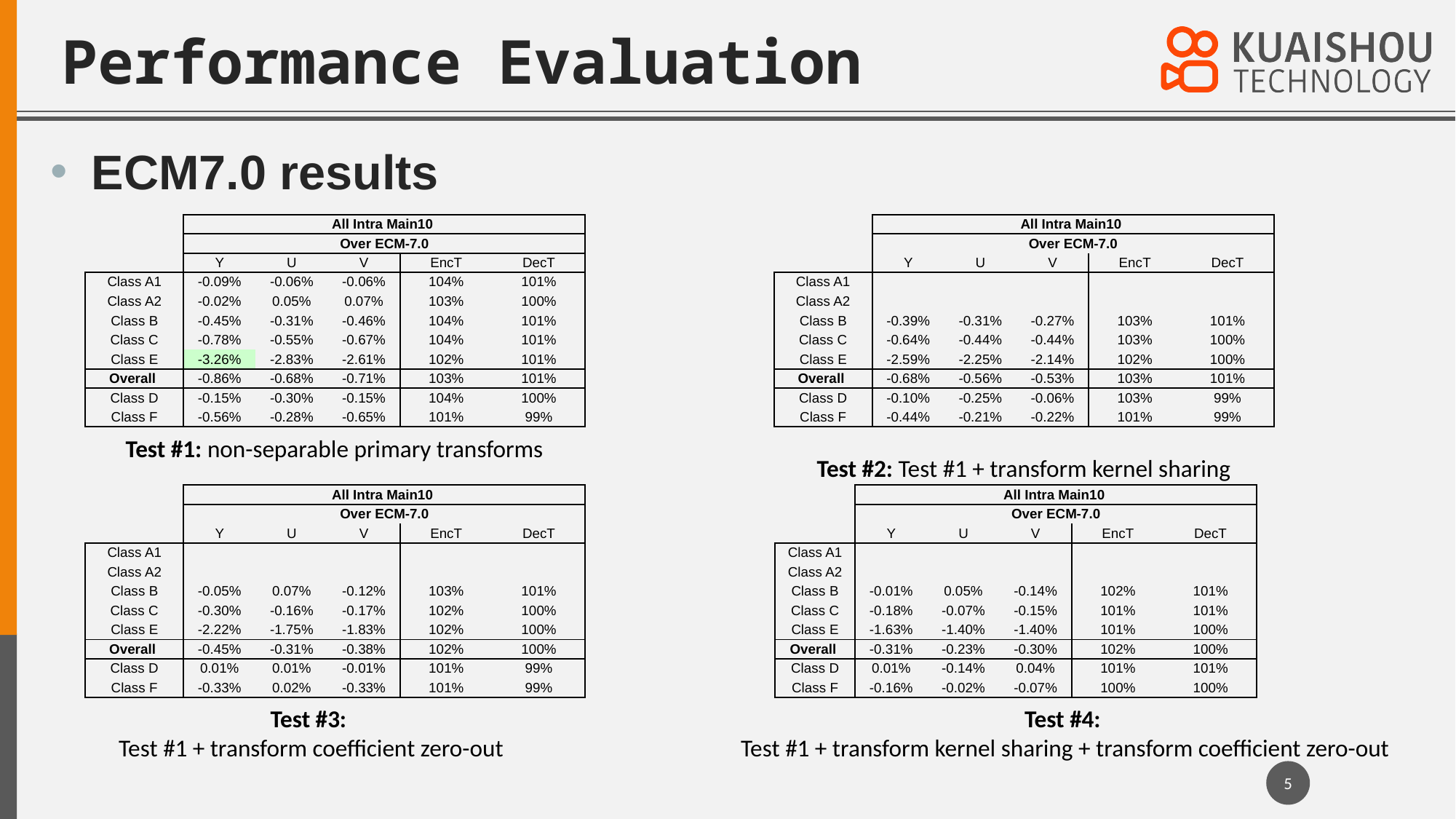

# Performance Evaluation
 ECM7.0 results

|  | All Intra Main10 |  |  |  |  |
| --- | --- | --- | --- | --- | --- |
|  | Over ECM-7.0 |  |  |  |  |
|  | Y | U | V | EncT | DecT |
| Class A1 |  |  |  |  |  |
| Class A2 |  |  |  |  |  |
| Class B | -0.39% | -0.31% | -0.27% | 103% | 101% |
| Class C | -0.64% | -0.44% | -0.44% | 103% | 100% |
| Class E | -2.59% | -2.25% | -2.14% | 102% | 100% |
| Overall | -0.68% | -0.56% | -0.53% | 103% | 101% |
| Class D | -0.10% | -0.25% | -0.06% | 103% | 99% |
| Class F | -0.44% | -0.21% | -0.22% | 101% | 99% |
|  | All Intra Main10 |  |  |  |  |
| --- | --- | --- | --- | --- | --- |
|  | Over ECM-7.0 |  |  |  |  |
|  | Y | U | V | EncT | DecT |
| Class A1 | -0.09% | -0.06% | -0.06% | 104% | 101% |
| Class A2 | -0.02% | 0.05% | 0.07% | 103% | 100% |
| Class B | -0.45% | -0.31% | -0.46% | 104% | 101% |
| Class C | -0.78% | -0.55% | -0.67% | 104% | 101% |
| Class E | -3.26% | -2.83% | -2.61% | 102% | 101% |
| Overall | -0.86% | -0.68% | -0.71% | 103% | 101% |
| Class D | -0.15% | -0.30% | -0.15% | 104% | 100% |
| Class F | -0.56% | -0.28% | -0.65% | 101% | 99% |
Test #1: non-separable primary transforms
Test #2: Test #1 + transform kernel sharing
|  | All Intra Main10 |  |  |  |  |
| --- | --- | --- | --- | --- | --- |
|  | Over ECM-7.0 |  |  |  |  |
|  | Y | U | V | EncT | DecT |
| Class A1 |  |  |  |  |  |
| Class A2 |  |  |  |  |  |
| Class B | -0.01% | 0.05% | -0.14% | 102% | 101% |
| Class C | -0.18% | -0.07% | -0.15% | 101% | 101% |
| Class E | -1.63% | -1.40% | -1.40% | 101% | 100% |
| Overall | -0.31% | -0.23% | -0.30% | 102% | 100% |
| Class D | 0.01% | -0.14% | 0.04% | 101% | 101% |
| Class F | -0.16% | -0.02% | -0.07% | 100% | 100% |
|  | All Intra Main10 |  |  |  |  |
| --- | --- | --- | --- | --- | --- |
|  | Over ECM-7.0 |  |  |  |  |
|  | Y | U | V | EncT | DecT |
| Class A1 |  |  |  |  |  |
| Class A2 |  |  |  |  |  |
| Class B | -0.05% | 0.07% | -0.12% | 103% | 101% |
| Class C | -0.30% | -0.16% | -0.17% | 102% | 100% |
| Class E | -2.22% | -1.75% | -1.83% | 102% | 100% |
| Overall | -0.45% | -0.31% | -0.38% | 102% | 100% |
| Class D | 0.01% | 0.01% | -0.01% | 101% | 99% |
| Class F | -0.33% | 0.02% | -0.33% | 101% | 99% |
Test #4:
Test #1 + transform kernel sharing + transform coefficient zero-out
Test #3:
Test #1 + transform coefficient zero-out
5